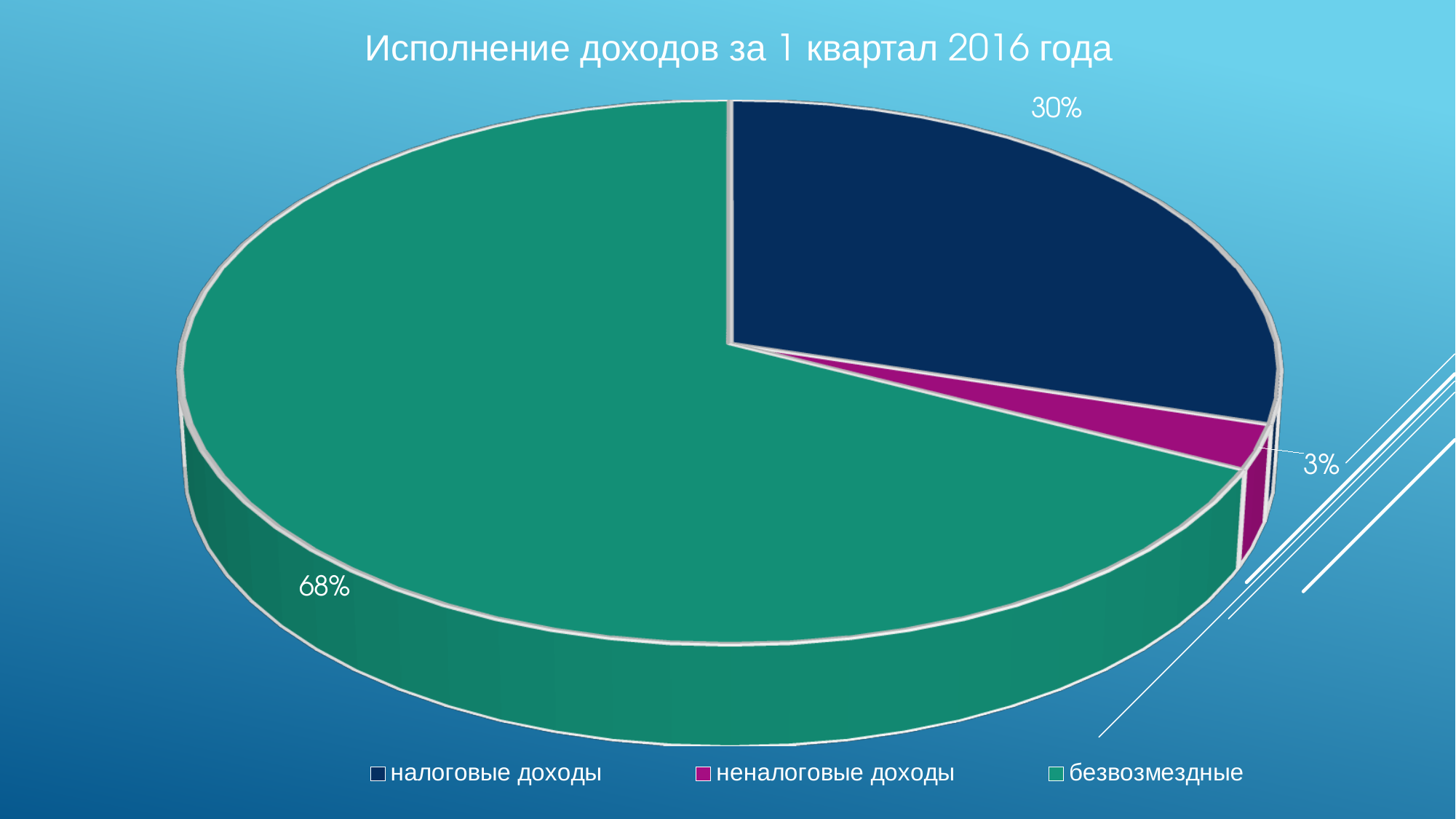

Исполнение доходов за 1 квартал 2016 года

[unsupported chart]